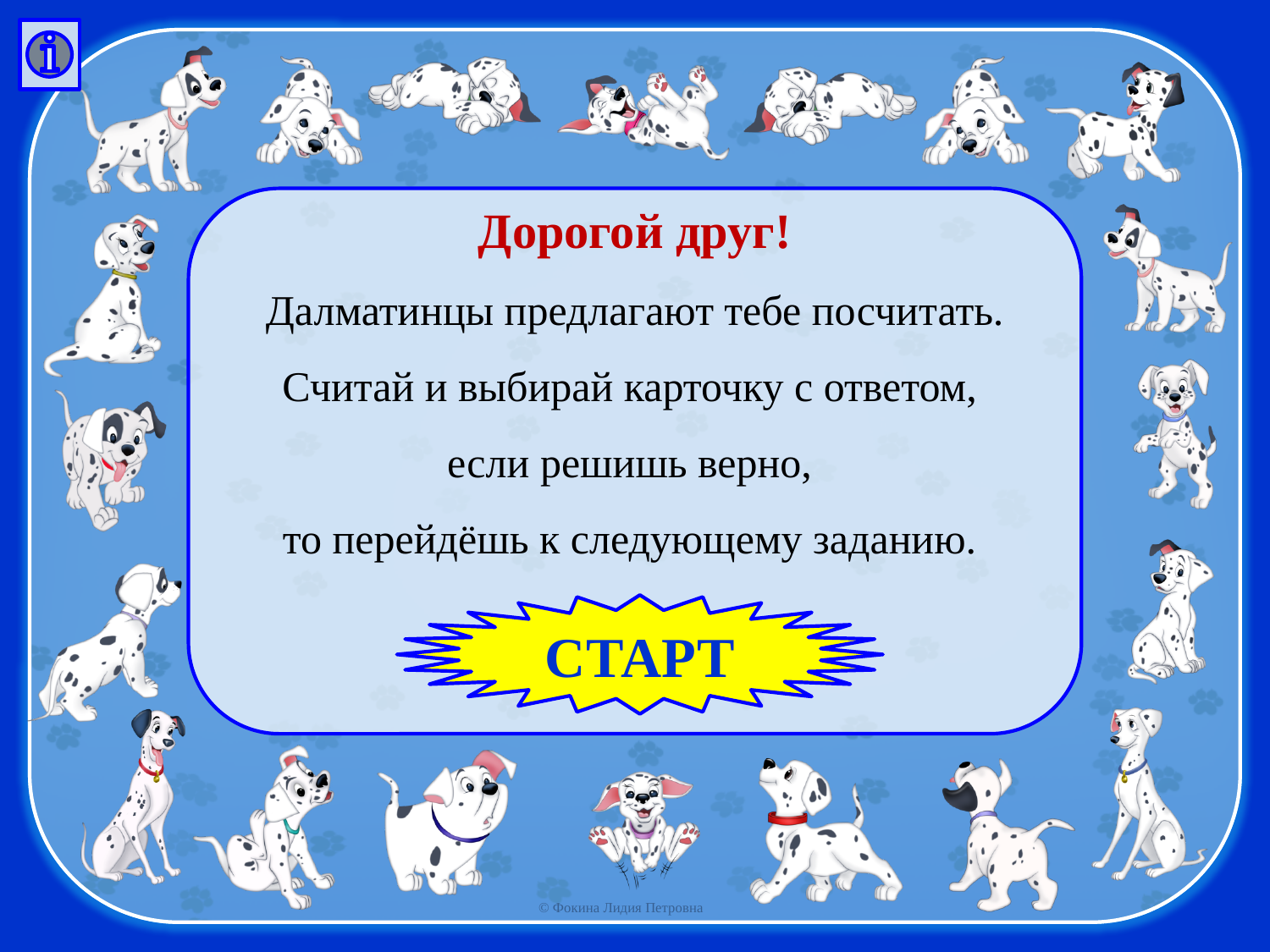

Дорогой друг!
Далматинцы предлагают тебе посчитать. Считай и выбирай карточку с ответом,
если решишь верно,
то перейдёшь к следующему заданию.

СТАРТ